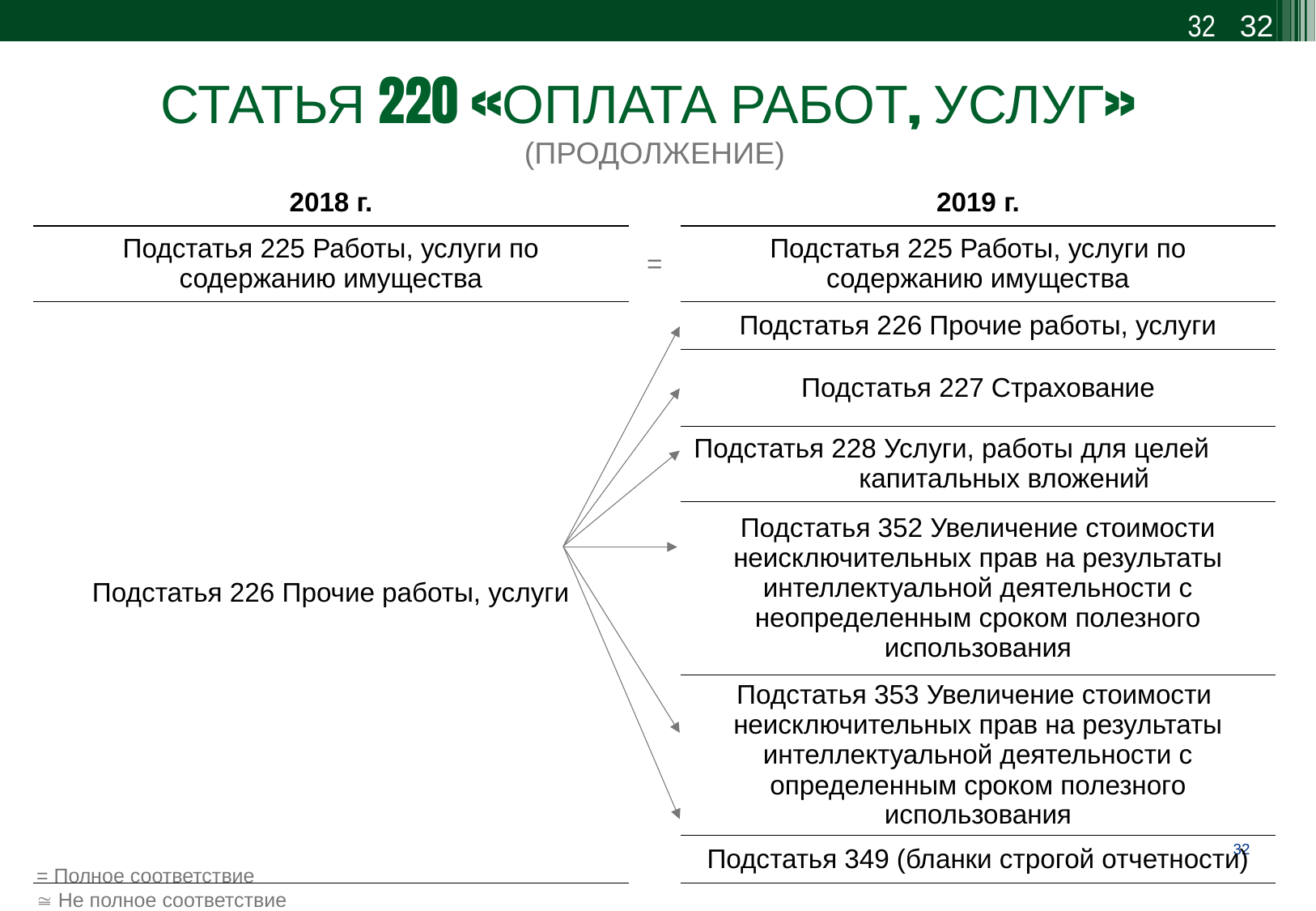

32
32
СТАТЬЯ 220 «ОПЛАТА РАБОТ, УСЛУГ»
(ПРОДОЛЖЕНИЕ)
| 2018 г. |  | 2019 г. |
| --- | --- | --- |
| Подстатья 225 Работы, услуги по содержанию имущества | = | Подстатья 225 Работы, услуги по содержанию имущества |
| Подстатья 226 Прочие работы, услуги |  | Подстатья 226 Прочие работы, услуги |
|  |  | Подстатья 227 Страхование |
|  |  | Подстатья 228 Услуги, работы для целей капитальных вложений |
|  |  | Подстатья 352 Увеличение стоимости неисключительных прав на результаты интеллектуальной деятельности с неопределенным сроком полезного использования |
|  |  | Подстатья 353 Увеличение стоимости неисключительных прав на результаты интеллектуальной деятельности с определенным сроком полезного использования |
|  |  | Подстатья 349 (бланки строгой отчетности) |

= Полное соответствие
≅ Не полное соответствие